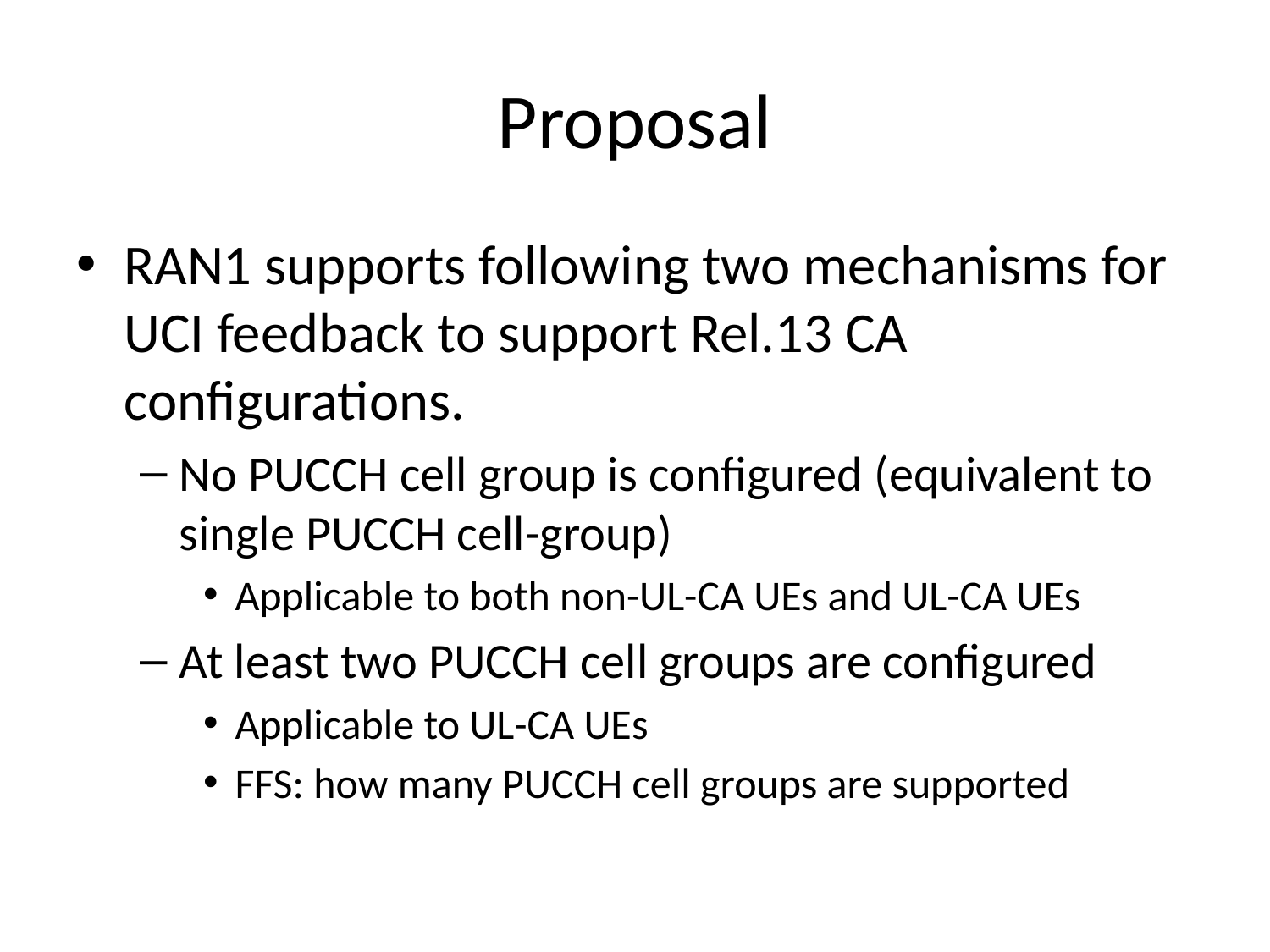

# Proposal
RAN1 supports following two mechanisms for UCI feedback to support Rel.13 CA configurations.
No PUCCH cell group is configured (equivalent to single PUCCH cell-group)
Applicable to both non-UL-CA UEs and UL-CA UEs
At least two PUCCH cell groups are configured
Applicable to UL-CA UEs
FFS: how many PUCCH cell groups are supported